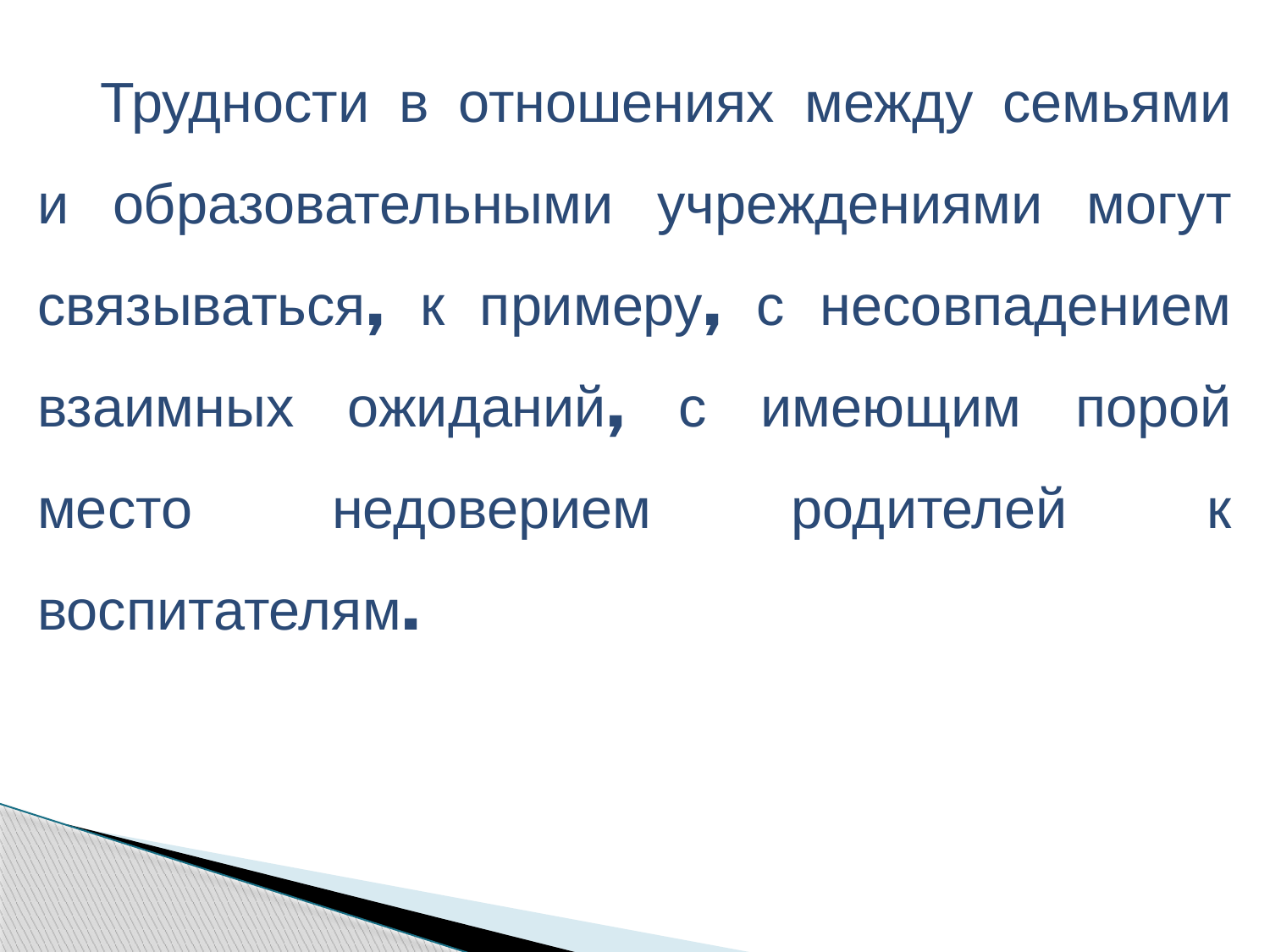

Трудности в отношениях между семьями и образовательными учреждениями могут связываться, к примеру, с несовпадением взаимных ожиданий, с имеющим порой место недоверием родителей к воспитателям.